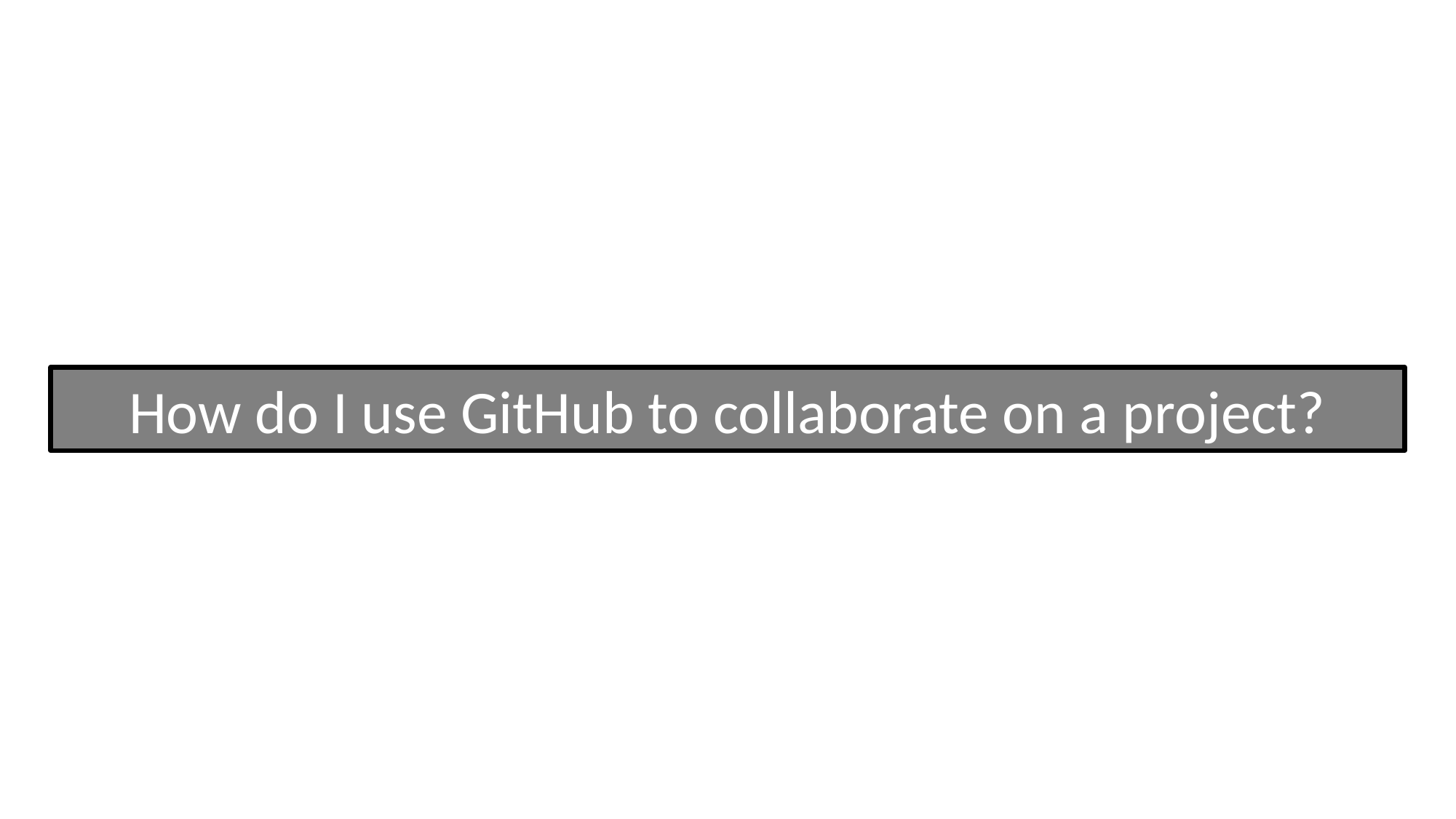

How do I use GitHub to collaborate on a project?